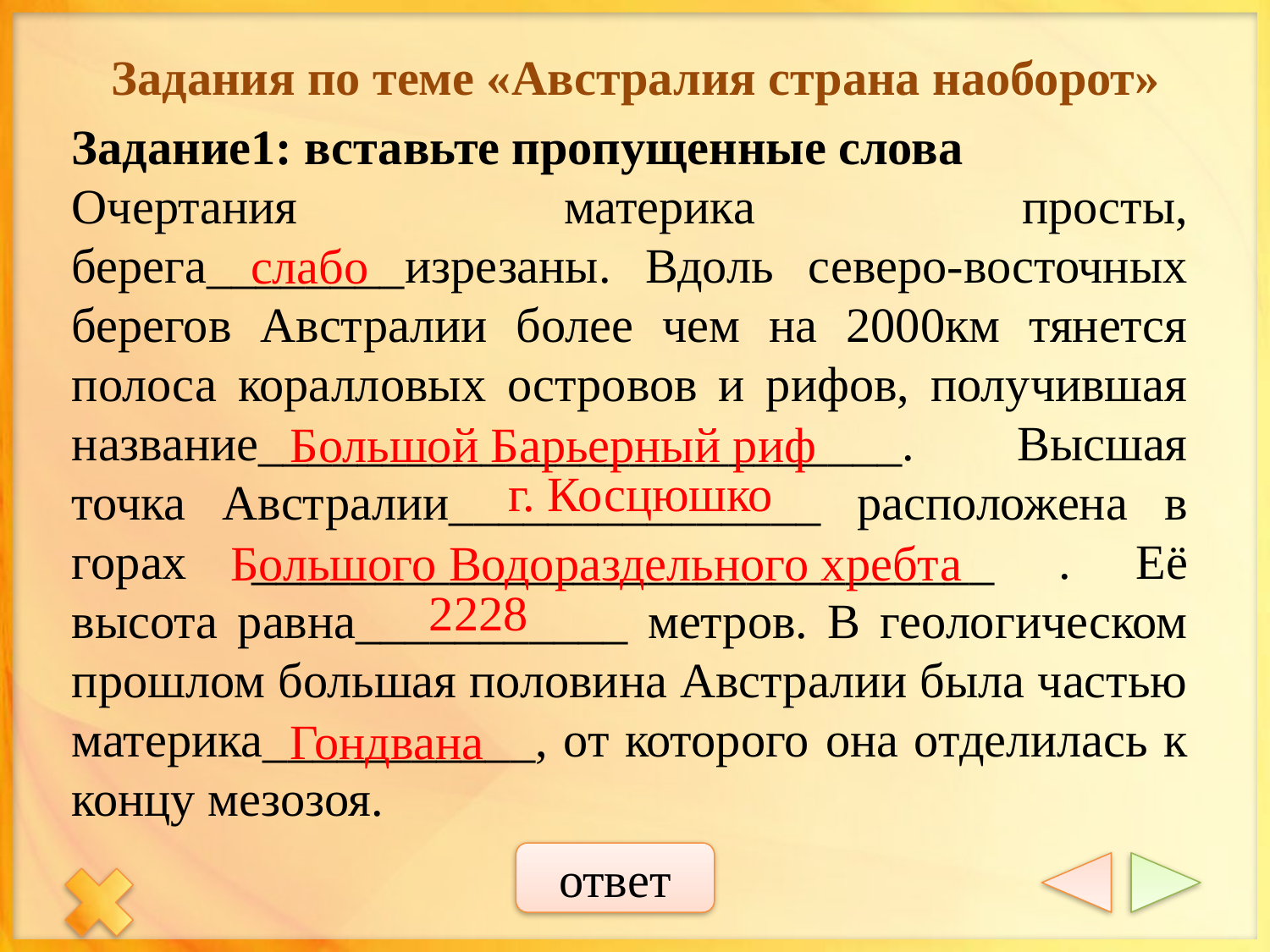

Задания по теме «Австралия страна наоборот»
Задание1: вставьте пропущенные слова
Очертания материка просты, берега________изрезаны. Вдоль северо-восточных берегов Австралии более чем на 2000км тянется полоса коралловых островов и рифов, получившая название__________________________. Высшая точка Австралии_______________ расположена в горах ______________________________ . Её высота равна___________ метров. В геологическом прошлом большая половина Австралии была частью материка___________, от которого она отделилась к концу мезозоя.
слабо

Большой Барьерный риф
г. Косцюшко
Большого Водораздельного хребта
2228
Гондвана
ответ